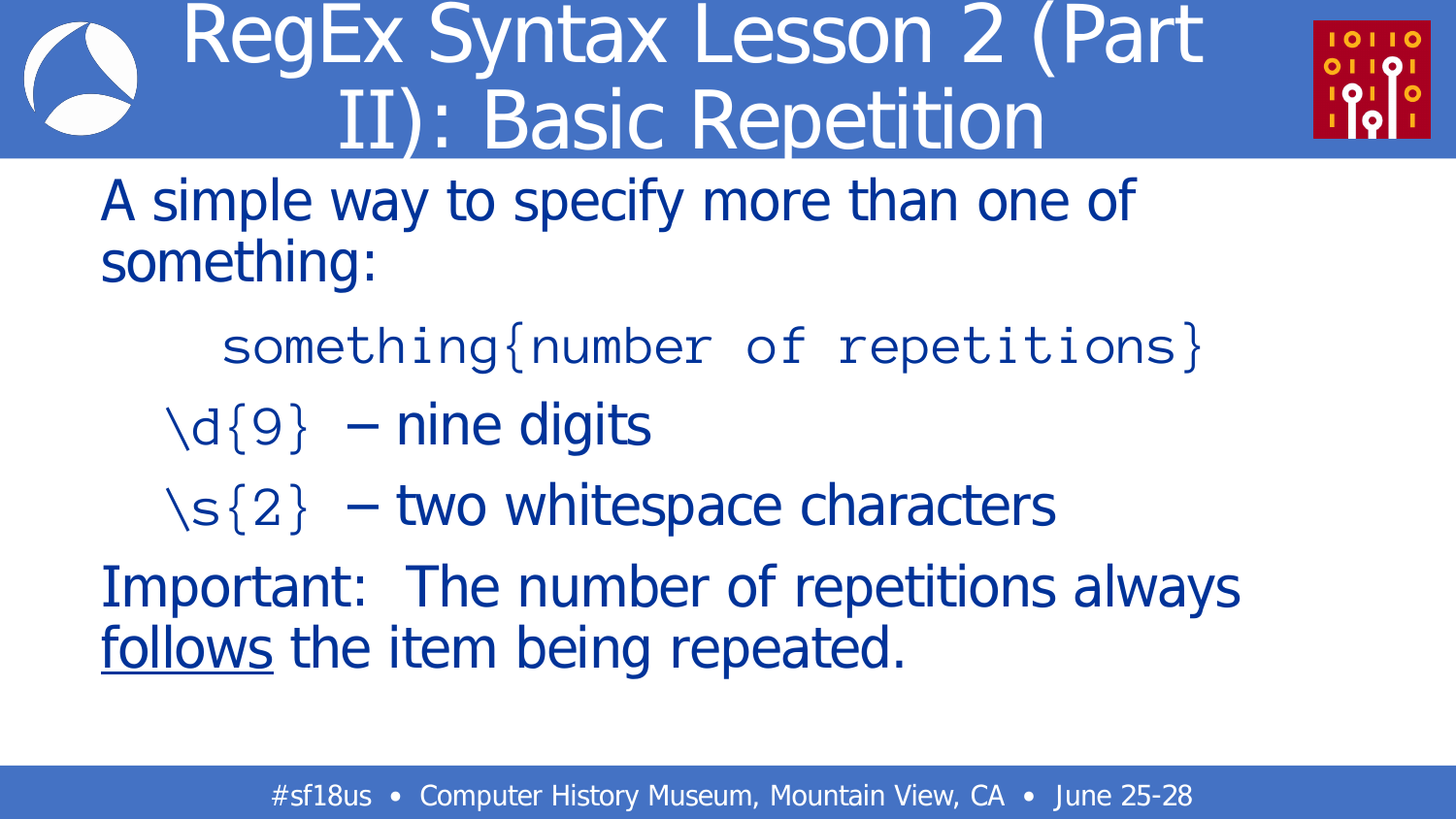

# RegEx Syntax Lesson 2 (Part II): Basic Repetition
A simple way to specify more than one of something:
       something{number of repetitions}
  \d{9} – nine digits
  \s{2} – two whitespace characters
Important:  The number of repetitions always follows the item being repeated.